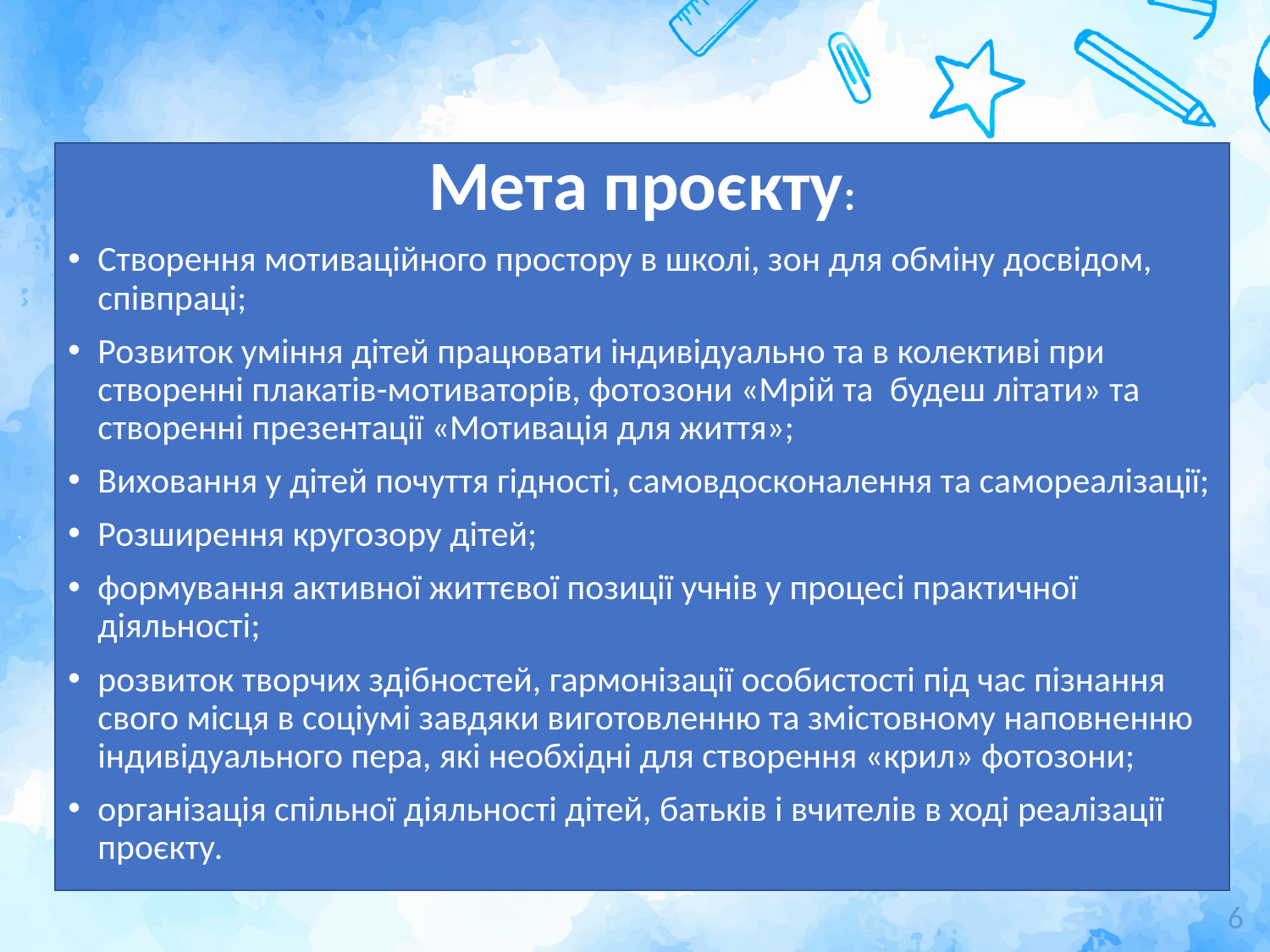

Мета проєкту:
Створення мотиваційного простору в школі, зон для обміну досвідом, співпраці;
Розвиток уміння дітей працювати індивідуально та в колективі при створенні плакатів-мотиваторів, фотозони «Мрій та  будеш літати» та створенні презентації «Мотивація для життя»;
Виховання у дітей почуття гідності, самовдосконалення та самореалізації;
Розширення кругозору дітей;
формування активної життєвої позиції учнів у процесі практичної діяльності;
розвиток творчих здібностей, гармонізації особистості під час пізнання свого місця в соціумі завдяки виготовленню та змістовному наповненню індивідуального пера, які необхідні для створення «крил» фотозони;
організація спільної діяльності дітей, батьків і вчителів в ході реалізації проєкту.
6